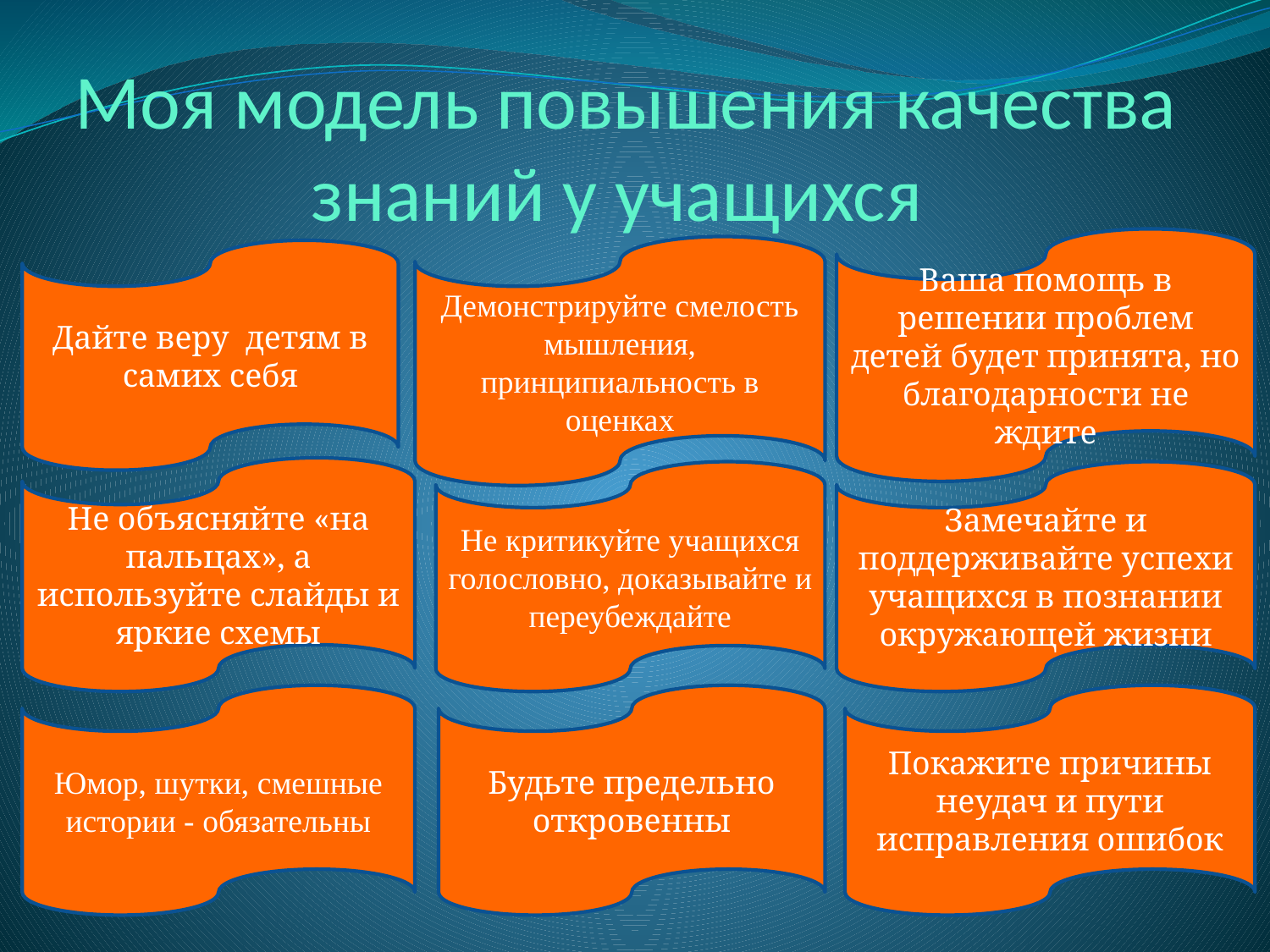

# Моя модель повышения качества знаний у учащихся
Ваша помощь в решении проблем детей будет принята, но благодарности не ждите
Демонстрируйте смелость мышления, принципиальность в оценках
Дайте веру  детям в самих себя
Не объясняйте «на пальцах», а используйте слайды и яркие схемы
Замечайте и поддерживайте успехи учащихся в познании окружающей жизни
Не критикуйте учащихся голословно, доказывайте и переубеждайте
Юмор, шутки, смешные истории - обязательны
Будьте предельно откровенны
Покажите причины неудач и пути исправления ошибок